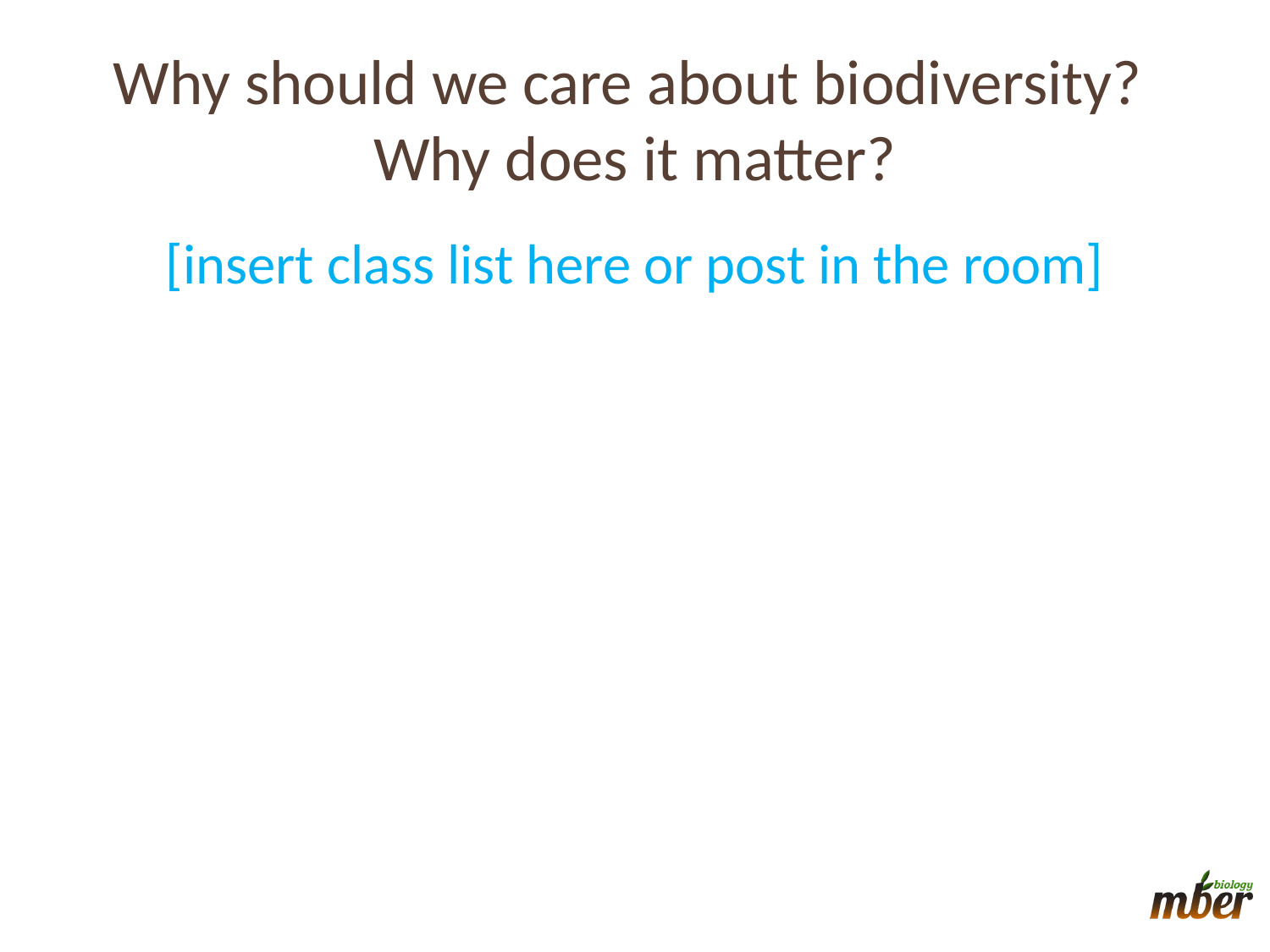

# Why should we care about biodiversity? Why does it matter?
[insert class list here or post in the room]